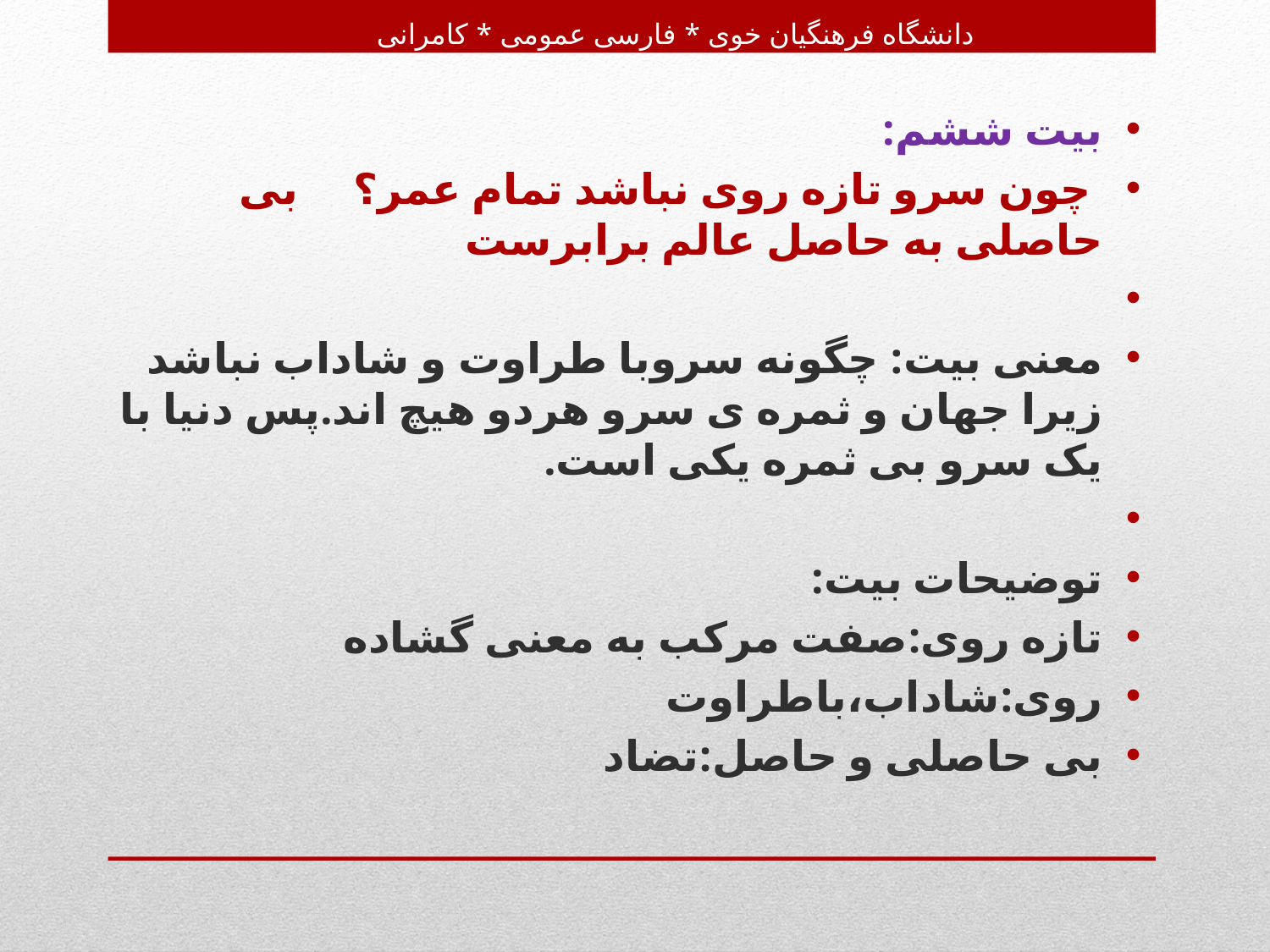

# دانشگاه فرهنگیان خوی * فارسی عمومی * کامرانی
بیت ششم:
 چون سرو تازه روی نباشد تمام عمر؟     بی حاصلی به حاصل عالم برابرست

معنی بیت: چگونه سروبا طراوت و شاداب نباشد زیرا جهان و ثمره ی سرو هردو هیچ اند.پس دنیا با یک سرو بی ثمره یکی است.

توضیحات بیت:
تازه روی:صفت مرکب به معنی گشاده
روی:شاداب،باطراوت
بی حاصلی و حاصل:تضاد